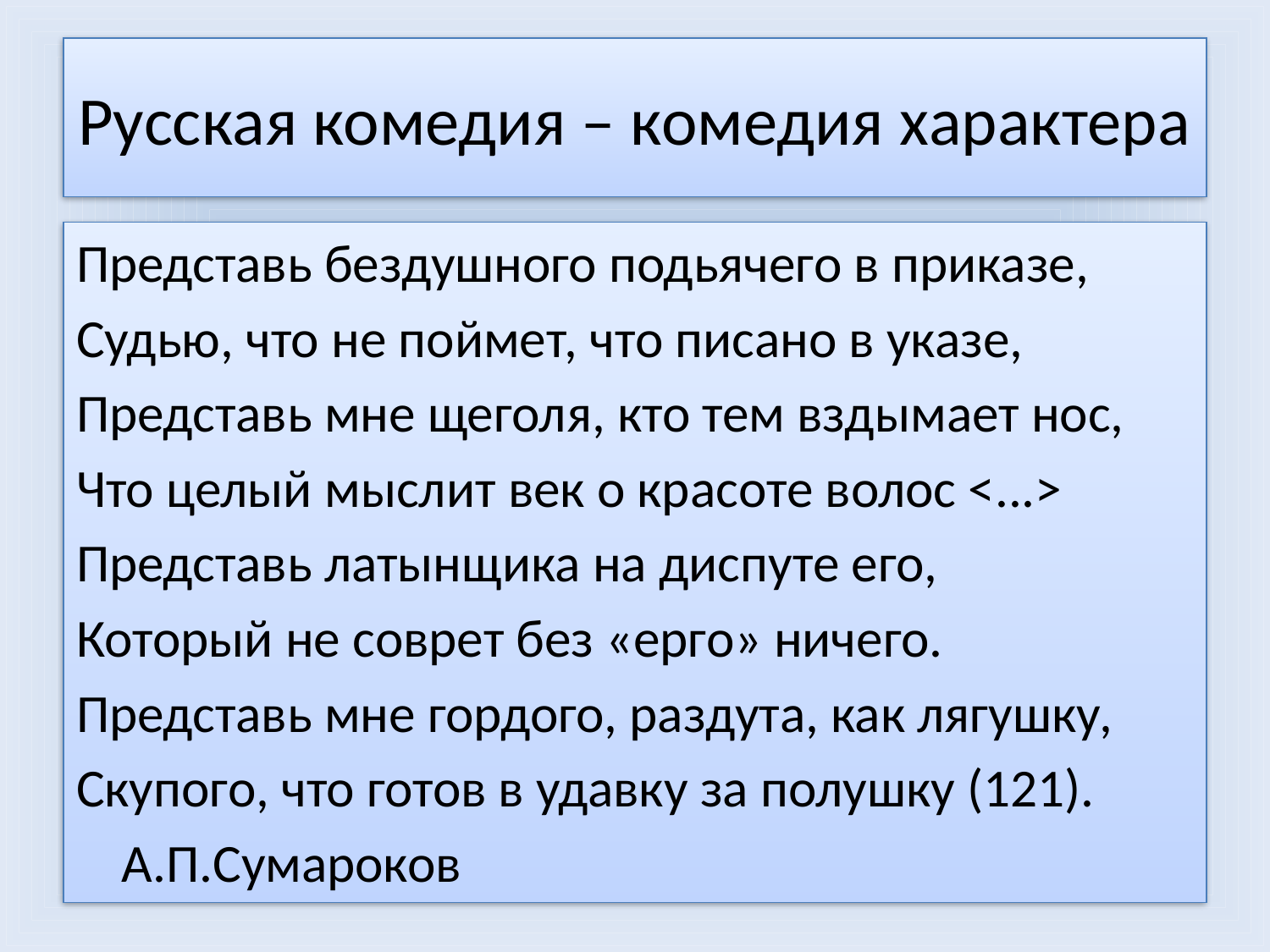

# Русская комедия – комедия характера
Представь бездушного подьячего в приказе,
Судью, что не поймет, что писано в указе,
Представь мне щеголя, кто тем вздымает нос,
Что целый мыслит век о красоте волос <...>
Представь латынщика на диспуте его,
Который не соврет без «ерго» ничего.
Представь мне гордого, раздута, как лягушку,
Скупого, что готов в удавку за полушку (121).
						А.П.Сумароков